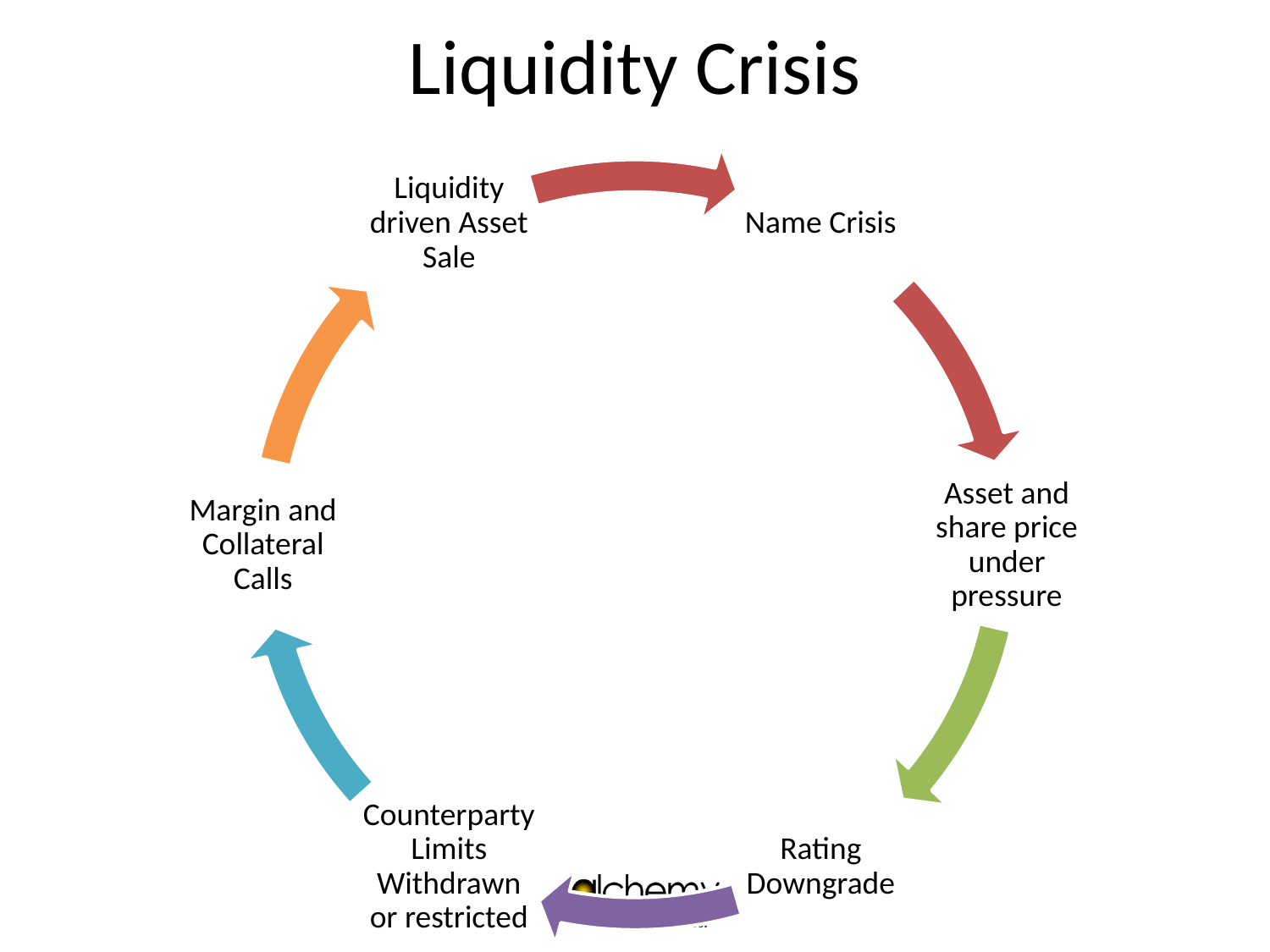

# Liquidity Crisis
Name Crisis
Asset and share price under pressure
Rating Downgrade
Counterparty Limits Withdrawn or restricted
Margin and Collateral Calls
Liquidity driven Asset Sale